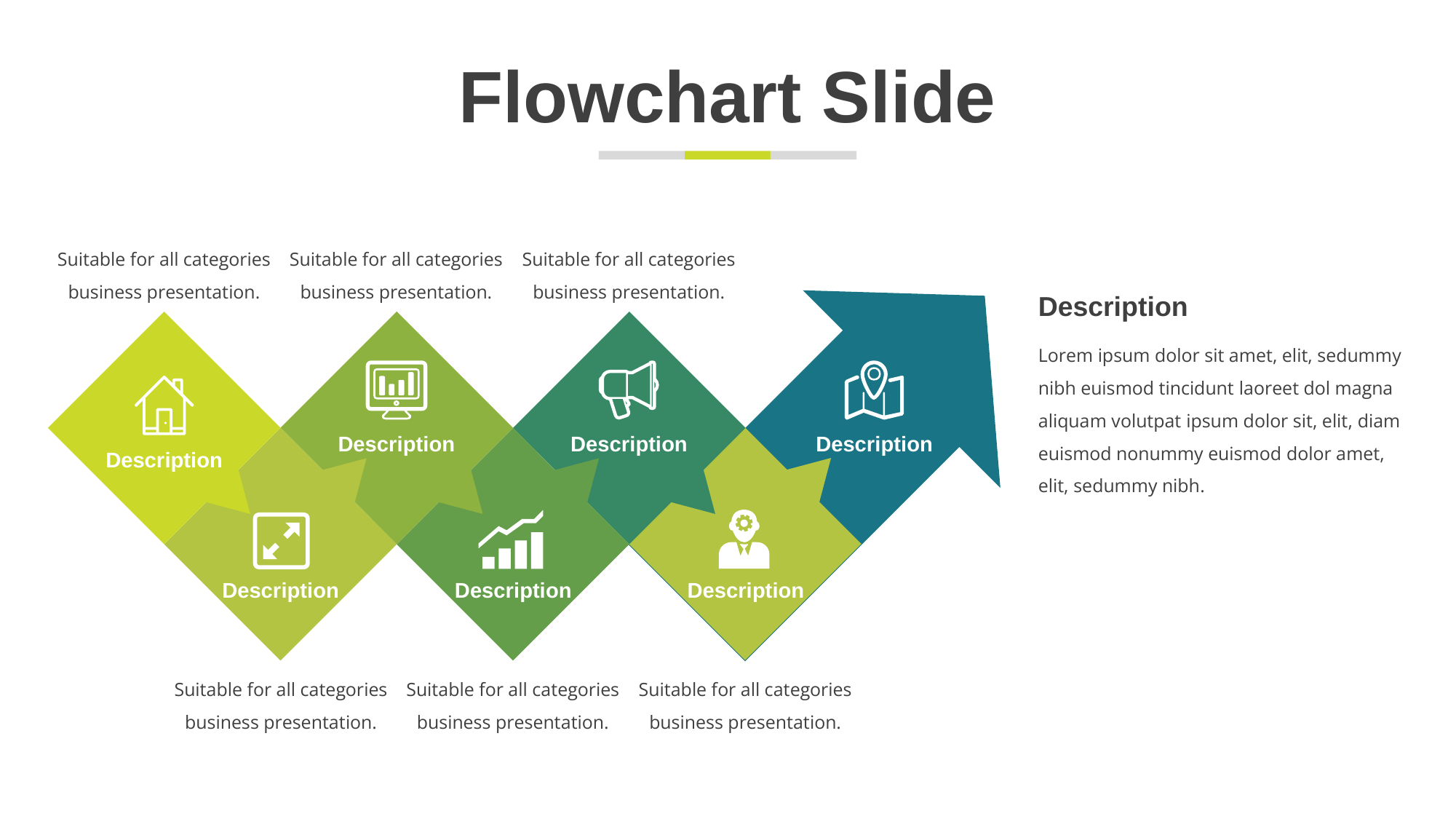

# Flowchart Slide
Suitable for all categories business presentation.
Suitable for all categories business presentation.
Suitable for all categories business presentation.

Description
Lorem ipsum dolor sit amet, elit, sedummy nibh euismod tincidunt laoreet dol magna aliquam volutpat ipsum dolor sit, elit, diam euismod nonummy euismod dolor amet, elit, sedummy nibh.

Description
Description
Description
Description

Description
Description
Description
Suitable for all categories business presentation.
Suitable for all categories business presentation.
Suitable for all categories business presentation.